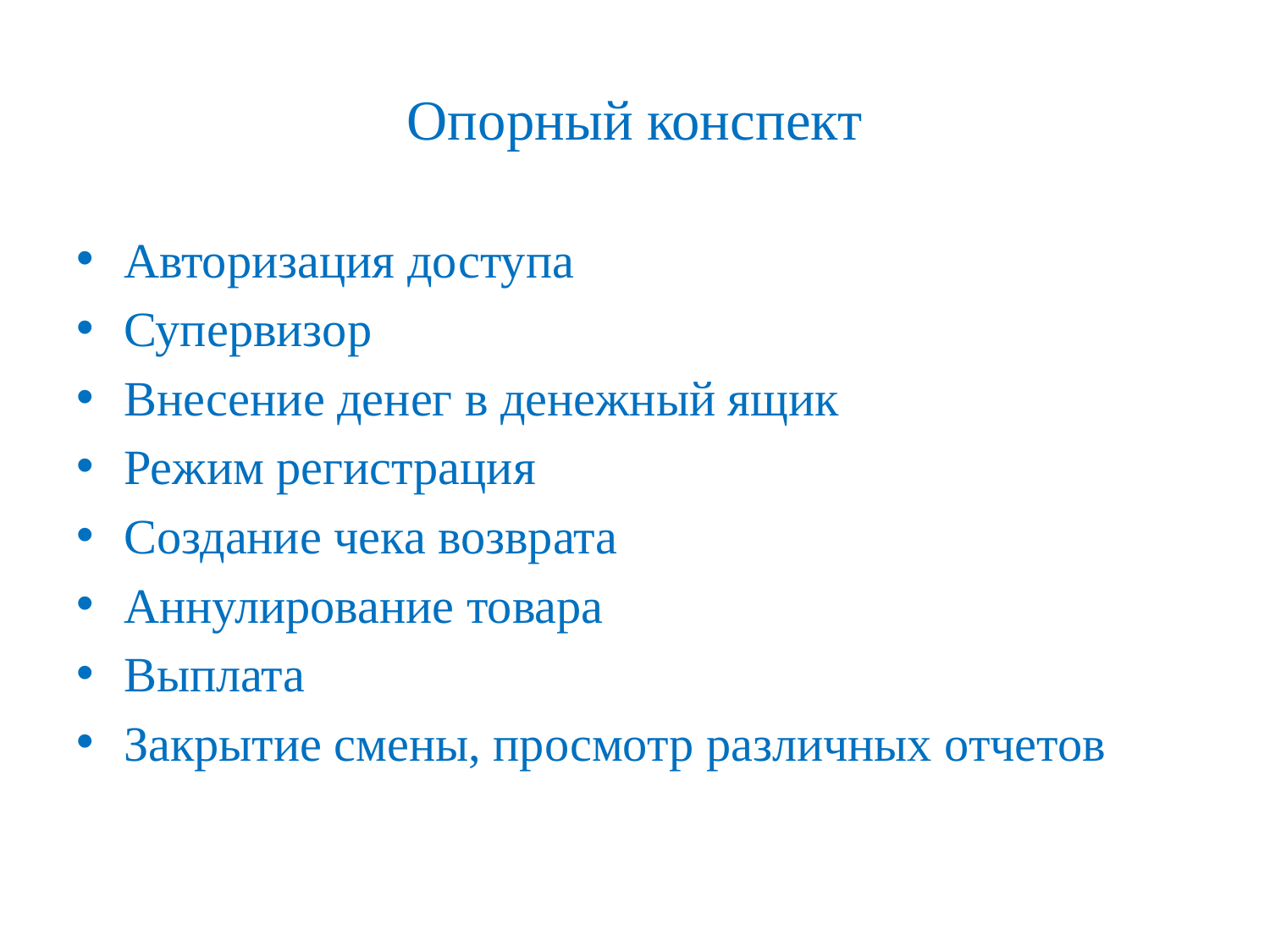

# Опорный конспект
Авторизация доступа
Супервизор
Внесение денег в денежный ящик
Режим регистрация
Создание чека возврата
Аннулирование товара
Выплата
Закрытие смены, просмотр различных отчетов